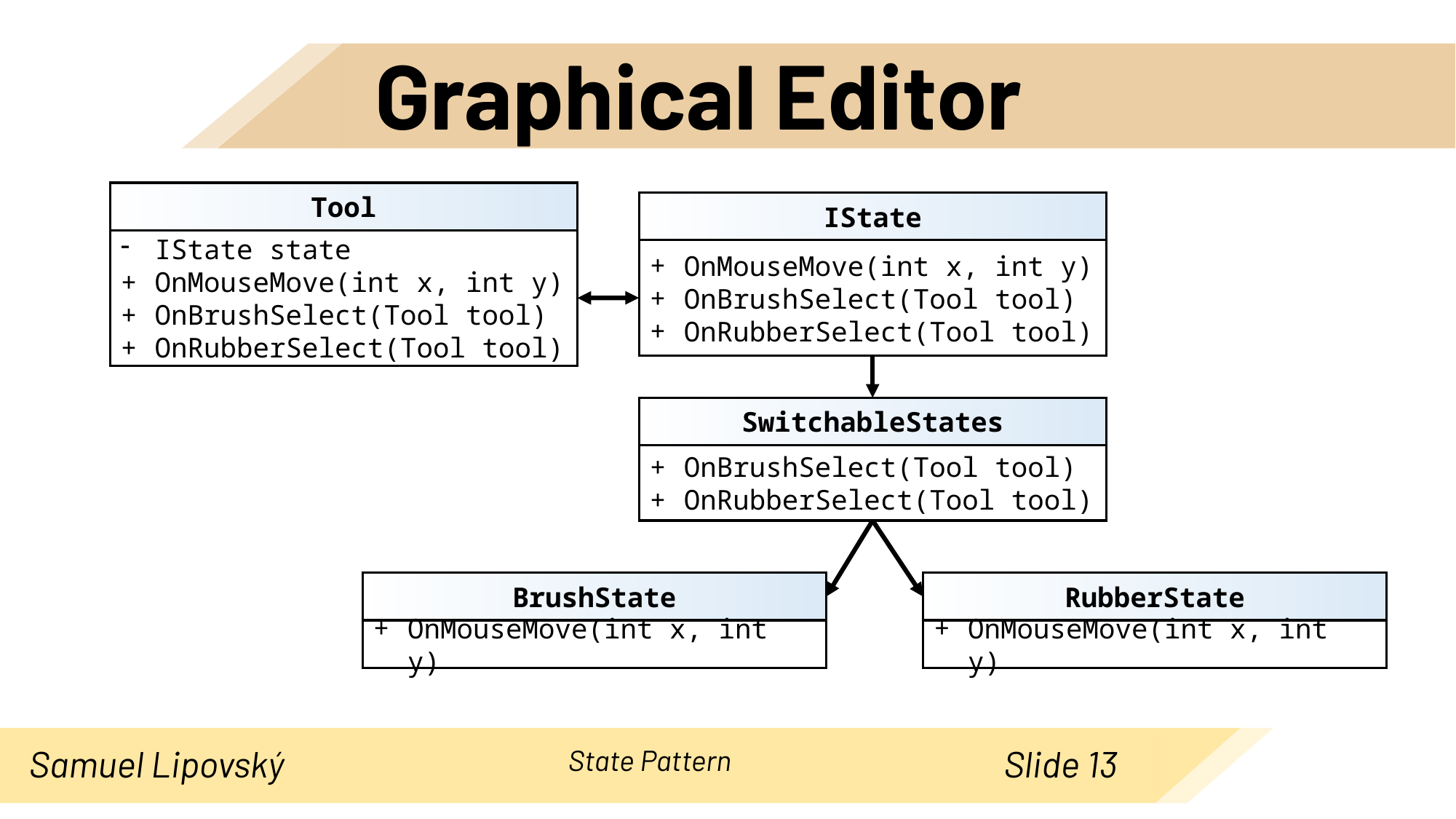

# Graphical Editor

Tool
IState state
OnMouseMove(int x, int y)
OnBrushSelect(Tool tool)
OnRubberSelect(Tool tool)
IState
OnMouseMove(int x, int y)
OnBrushSelect(Tool tool)
OnRubberSelect(Tool tool)
SwitchableStates
OnBrushSelect(Tool tool)
OnRubberSelect(Tool tool)
BrushState
OnMouseMove(int x, int y)
RubberState
OnMouseMove(int x, int y)

State Pattern
Samuel Lipovský
Slide 13